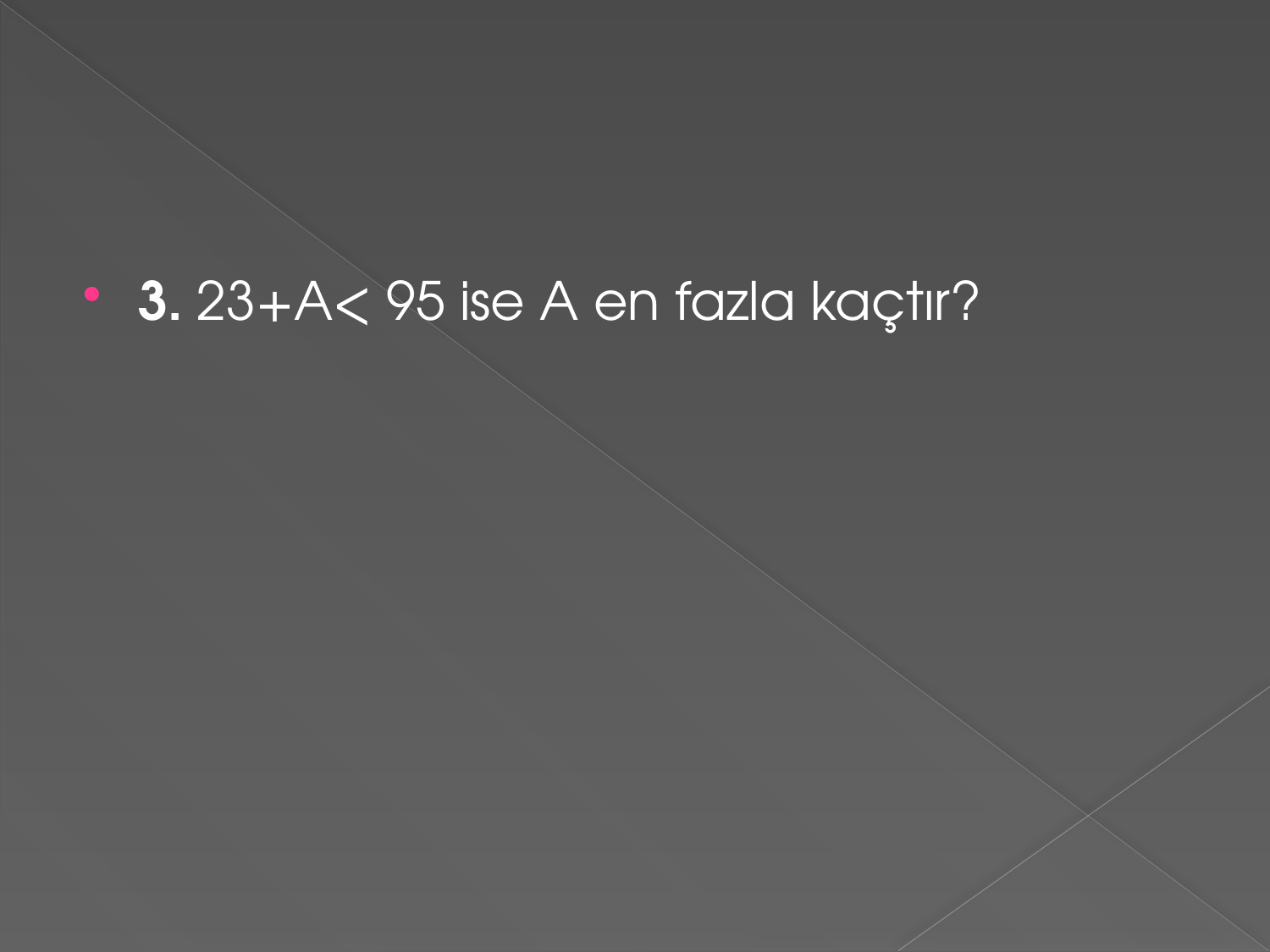

#
3. 23+A< 95 ise A en fazla kaçtır?